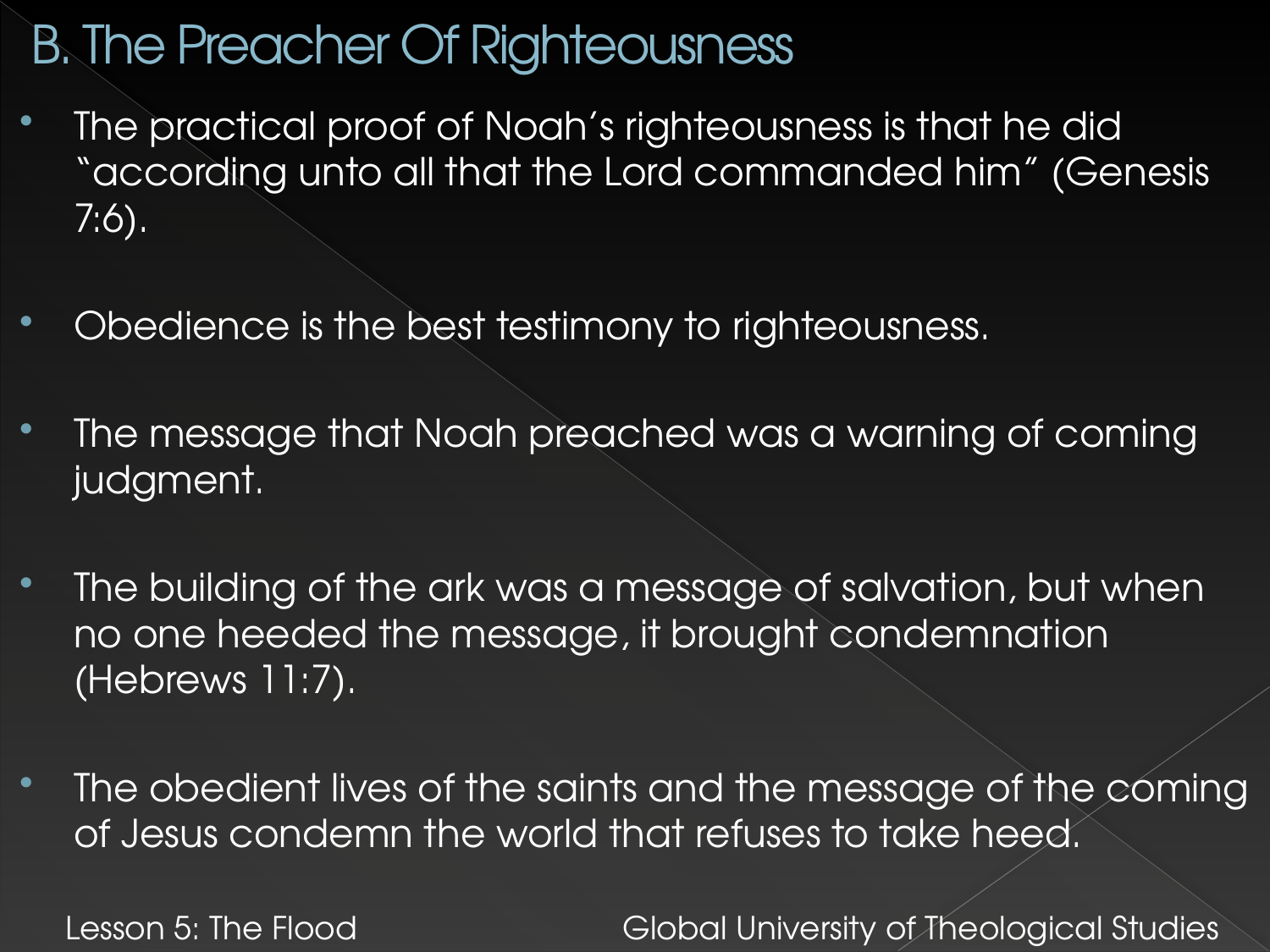

# B. The Preacher Of Righteousness
The practical proof of Noah’s righteousness is that he did “according unto all that the Lord commanded him” (Genesis 7:6).

Obedience is the best testimony to righteousness.

The message that Noah preached was a warning of coming judgment.

The building of the ark was a message of salvation, but when no one heeded the message, it brought condemnation (Hebrews 11:7).

The obedient lives of the saints and the message of the coming of Jesus condemn the world that refuses to take heed.
Lesson 5: The Flood                              Global University of Theological Studies